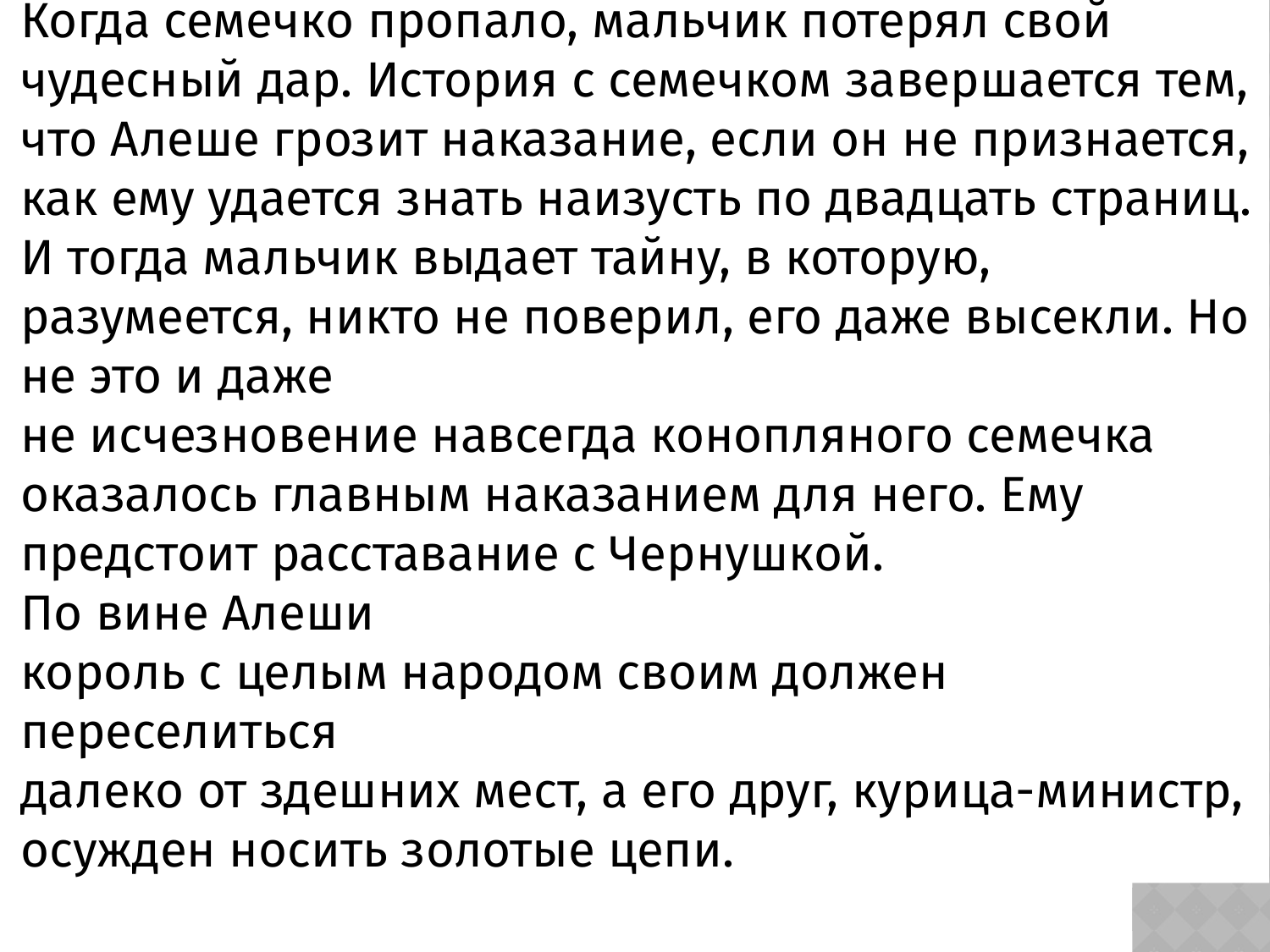

Когда семечко пропало, мальчик потерял свой
чудесный дар. История с семечком завершается тем, что Алеше грозит наказание, если он не признается, как ему удается знать наизусть по двадцать страниц. И тогда мальчик выдает тайну, в которую, разумеется, никто не поверил, его даже высекли. Но не это и даже
не исчезновение навсегда конопляного семечка
оказалось главным наказанием для него. Ему
предстоит расставание с Чернушкой.
По вине Алеши
король с целым народом своим должен переселиться
далеко от здешних мест, а его друг, курица-министр,
осужден носить золотые цепи.